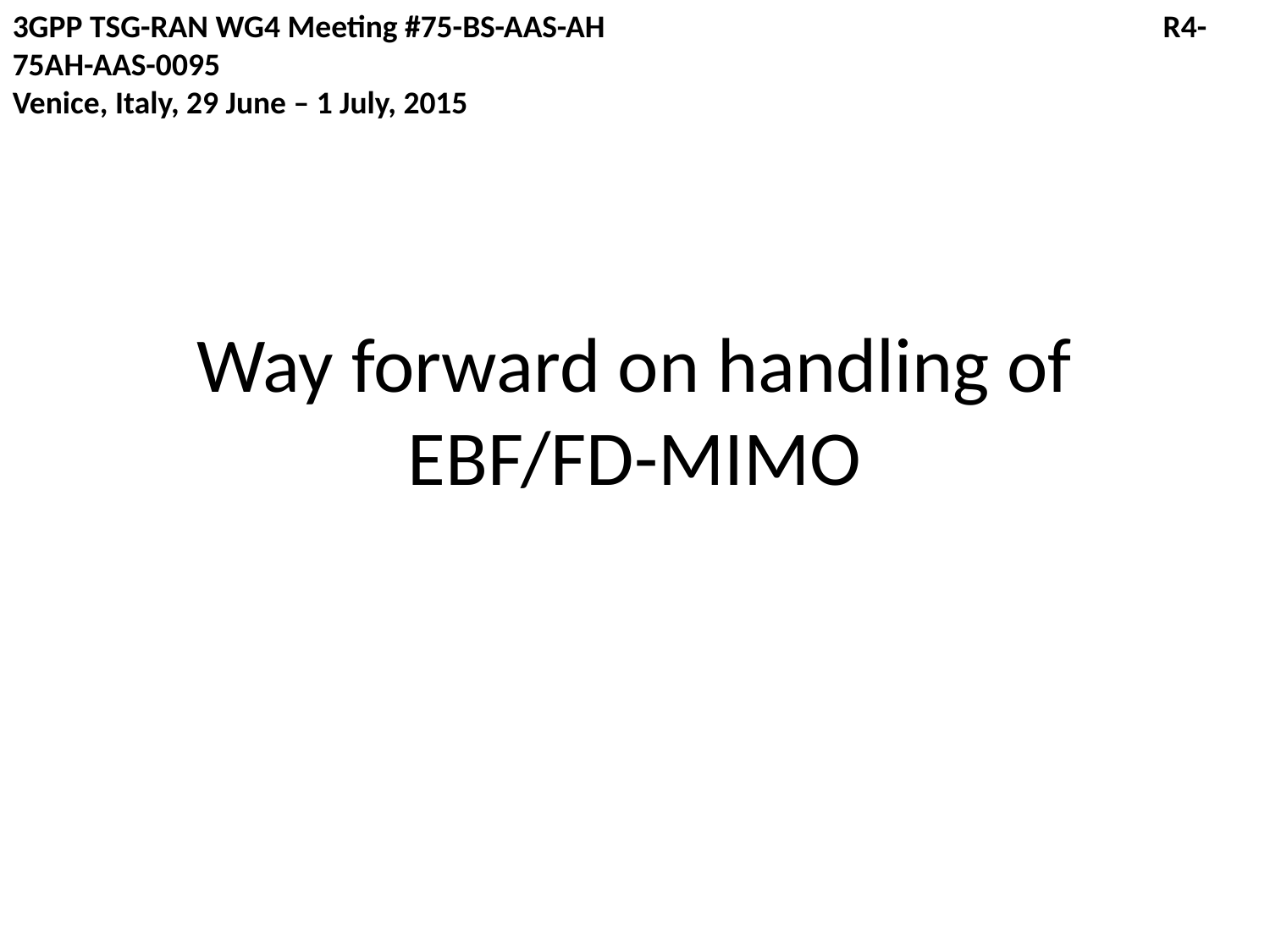

3GPP TSG-RAN WG4 Meeting #75-BS-AAS-AH	　　　　　　　　　　　　　　　　R4-75AH-AAS-0095
Venice, Italy, 29 June – 1 July, 2015
# Way forward on handling of EBF/FD-MIMO